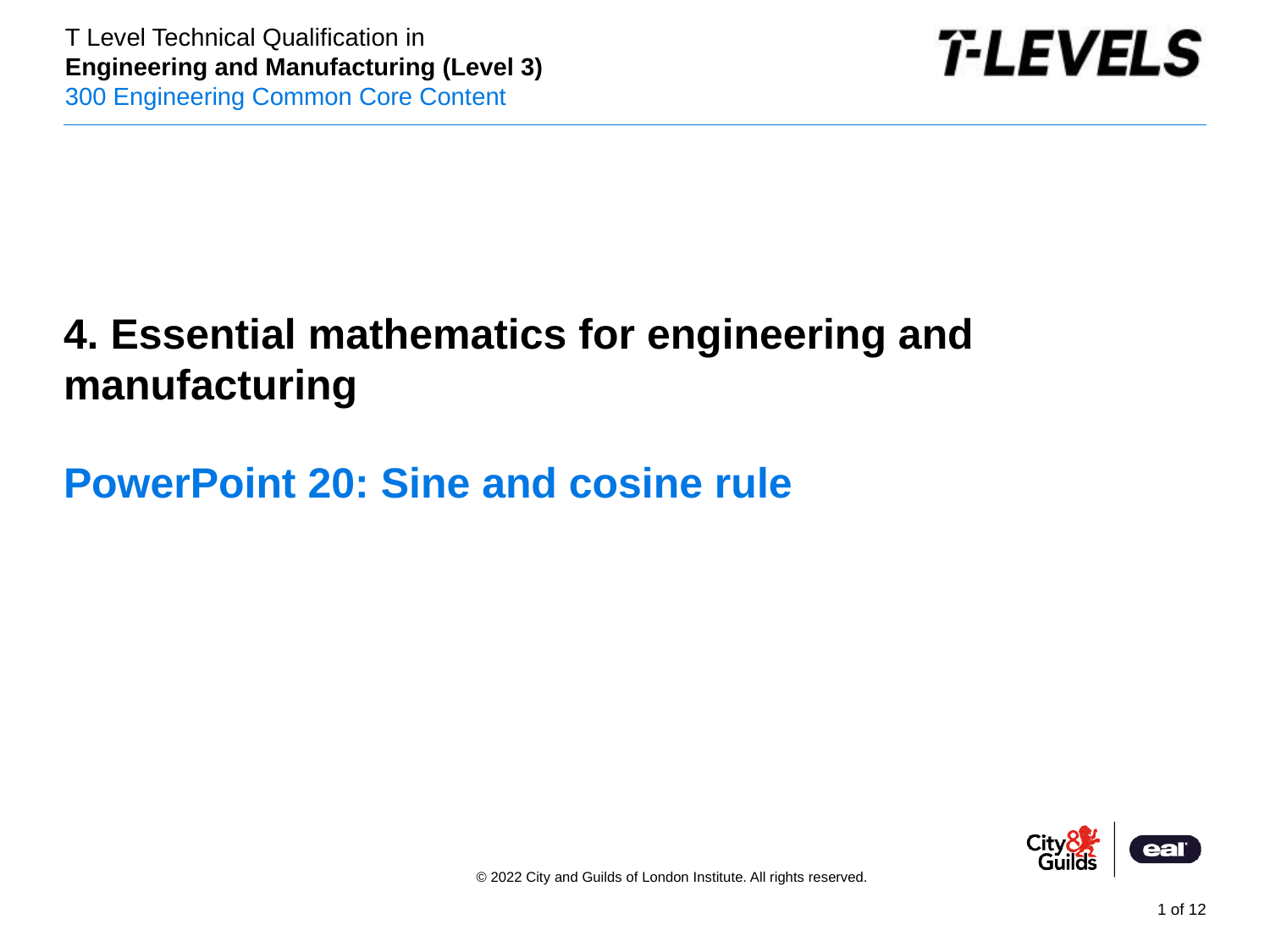

PowerPoint presentation
4. Essential mathematics for engineering and manufacturing
# PowerPoint 20: Sine and cosine rule